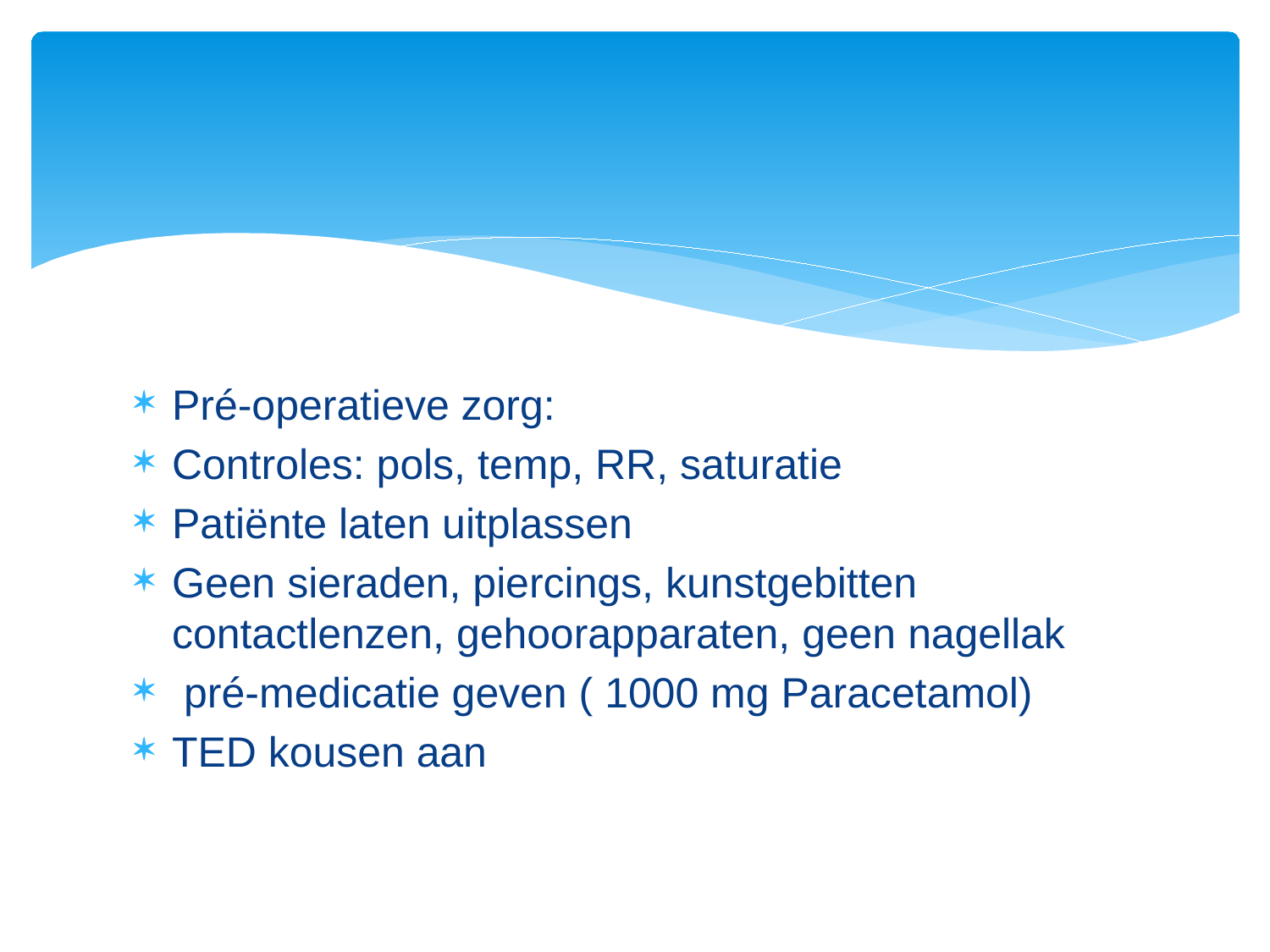

#
Pré-operatieve zorg:
Controles: pols, temp, RR, saturatie
Patiënte laten uitplassen
Geen sieraden, piercings, kunstgebitten contactlenzen, gehoorapparaten, geen nagellak
 pré-medicatie geven ( 1000 mg Paracetamol)
TED kousen aan